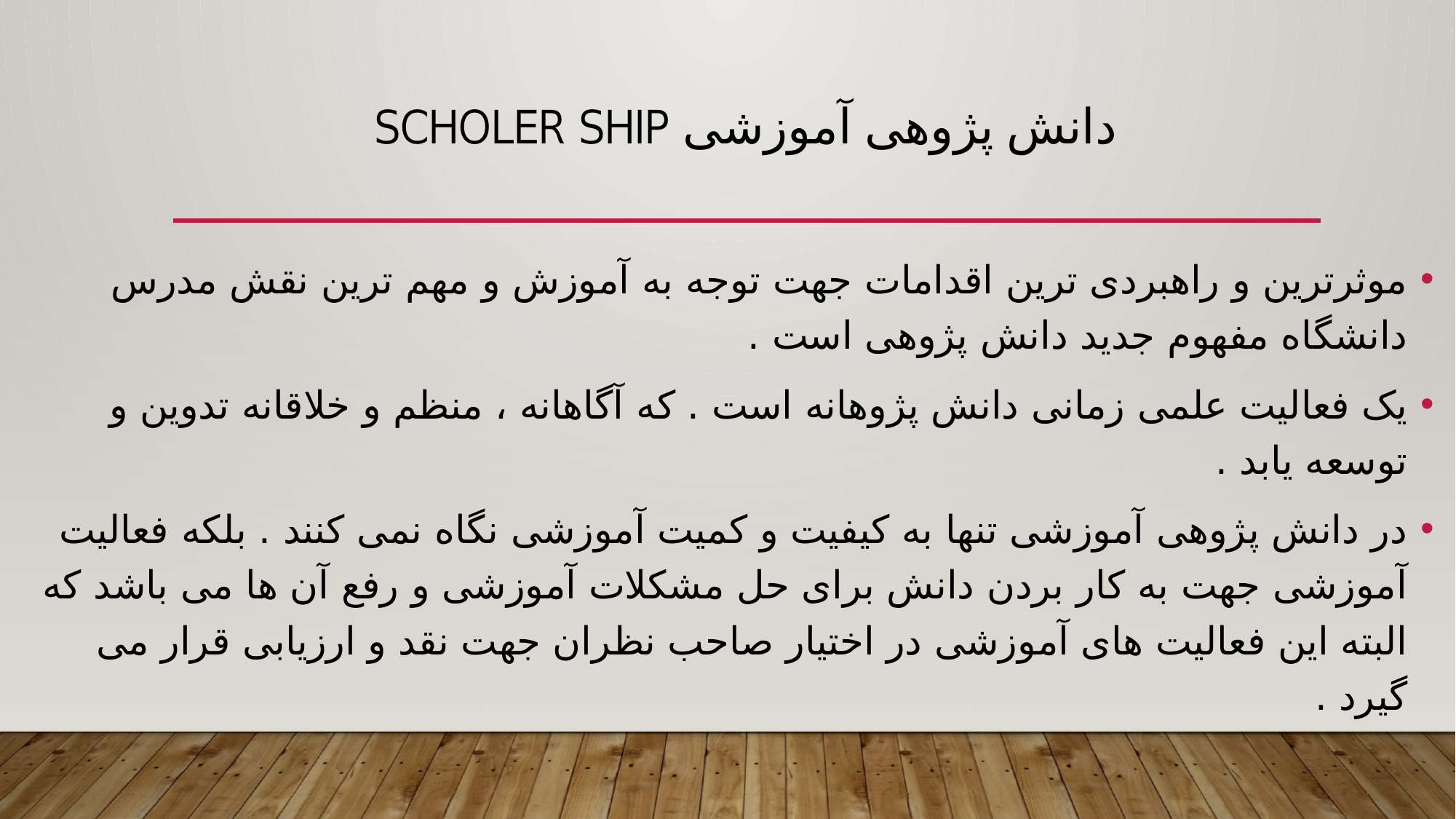

# دانش پژوهی آموزشی scholer ship
موثرترین و راهبردی ترین اقدامات جهت توجه به آموزش و مهم ترین نقش مدرس دانشگاه مفهوم جدید دانش پژوهی است .
یک فعالیت علمی زمانی دانش پژوهانه است . که آگاهانه ، منظم و خلاقانه تدوین و توسعه یابد .
در دانش پژوهی آموزشی تنها به کیفیت و کمیت آموزشی نگاه نمی کنند . بلکه فعالیت آموزشی جهت به کار بردن دانش برای حل مشکلات آموزشی و رفع آن ها می باشد که البته این فعالیت های آموزشی در اختیار صاحب نظران جهت نقد و ارزیابی قرار می گیرد .